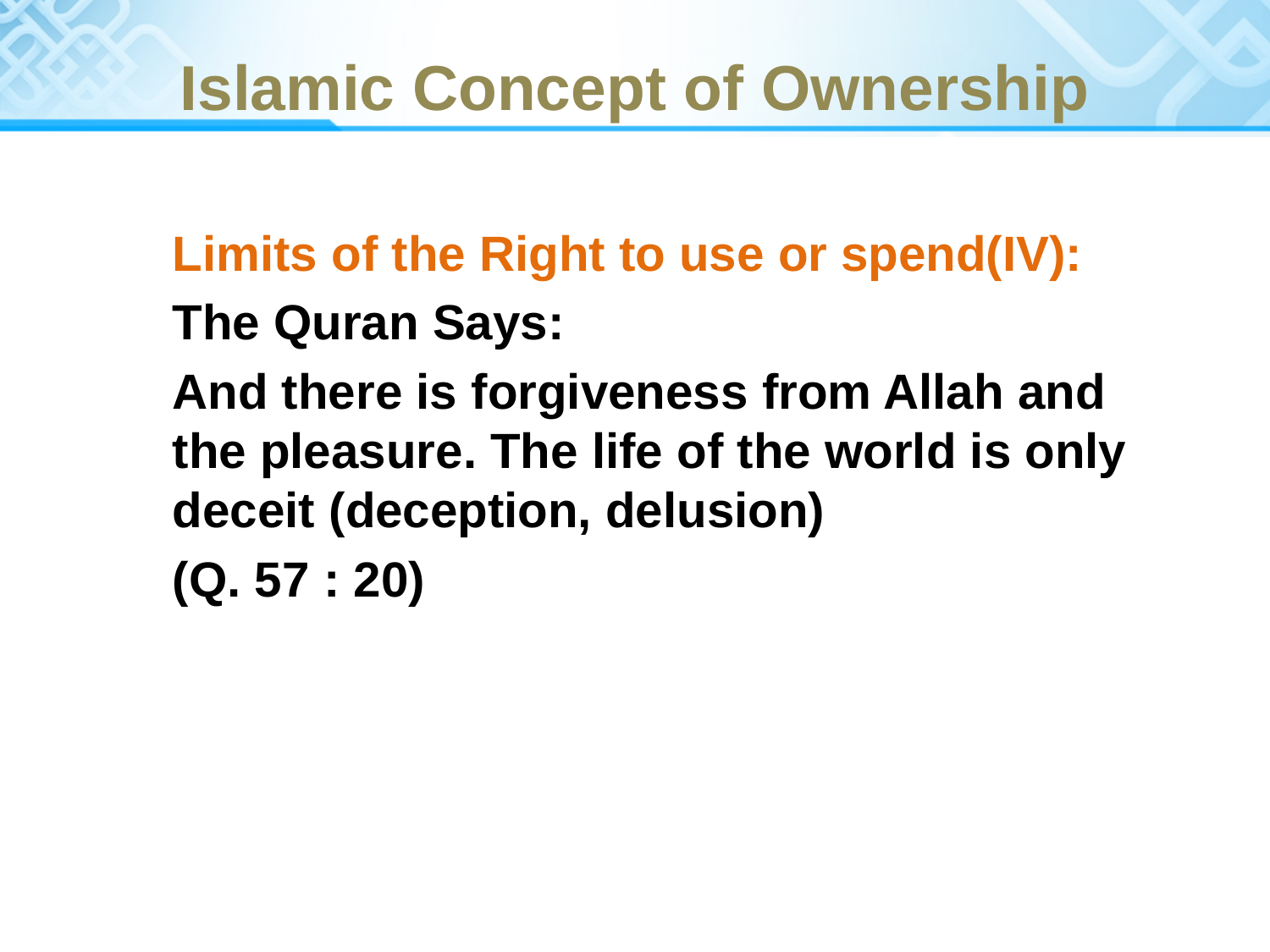

# Islamic Concept of Ownership

Limits of the Right to use or spend(IV):
The Quran Says:
And there is forgiveness from Allah and the pleasure. The life of the world is only deceit (deception, delusion)
(Q. 57 : 20)